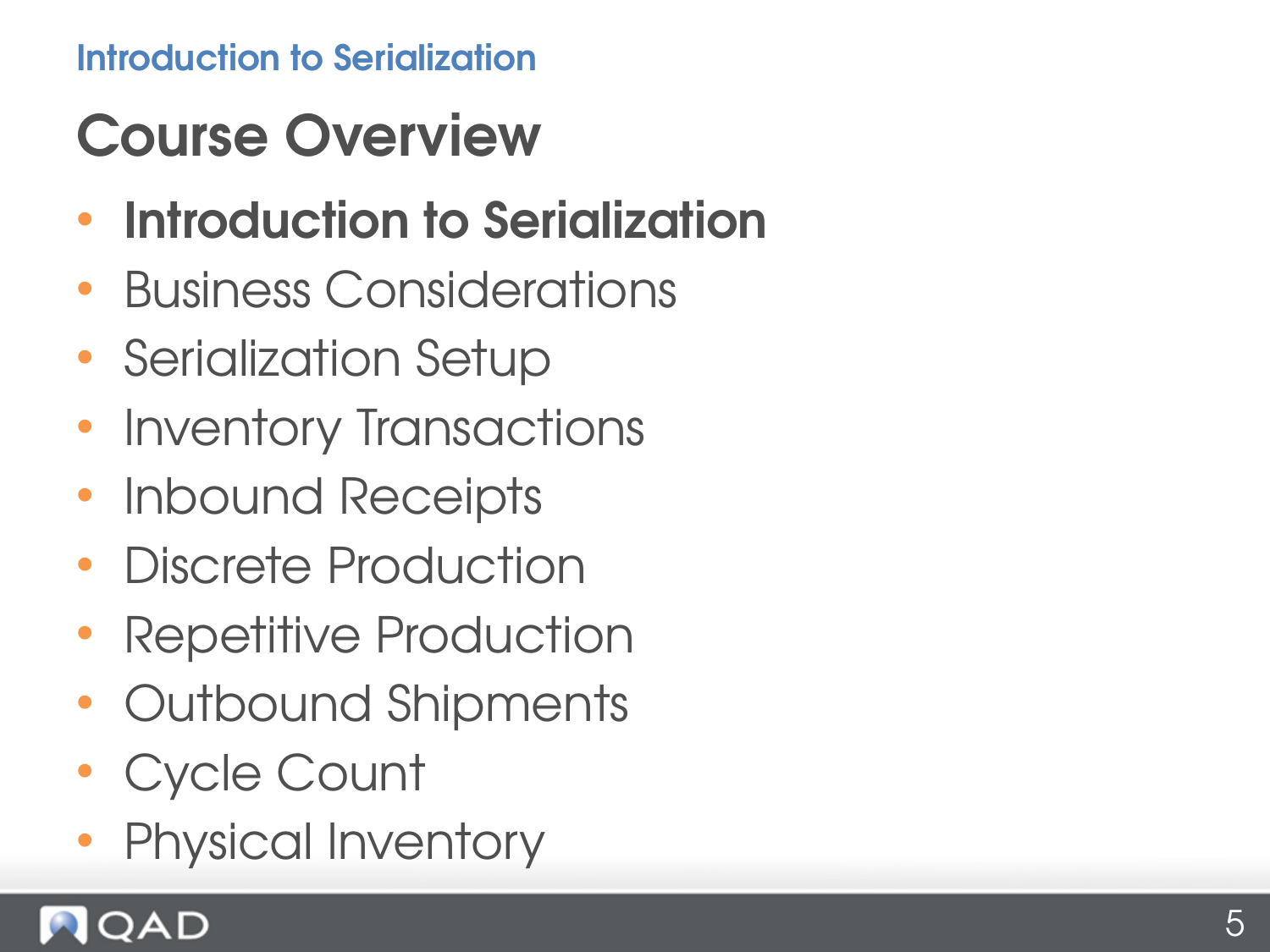

Introduction to Serialization
# Course Overview
Introduction to Serialization
Business Considerations
Serialization Setup
Inventory Transactions
Inbound Receipts
Discrete Production
Repetitive Production
Outbound Shipments
Cycle Count
Physical Inventory

5